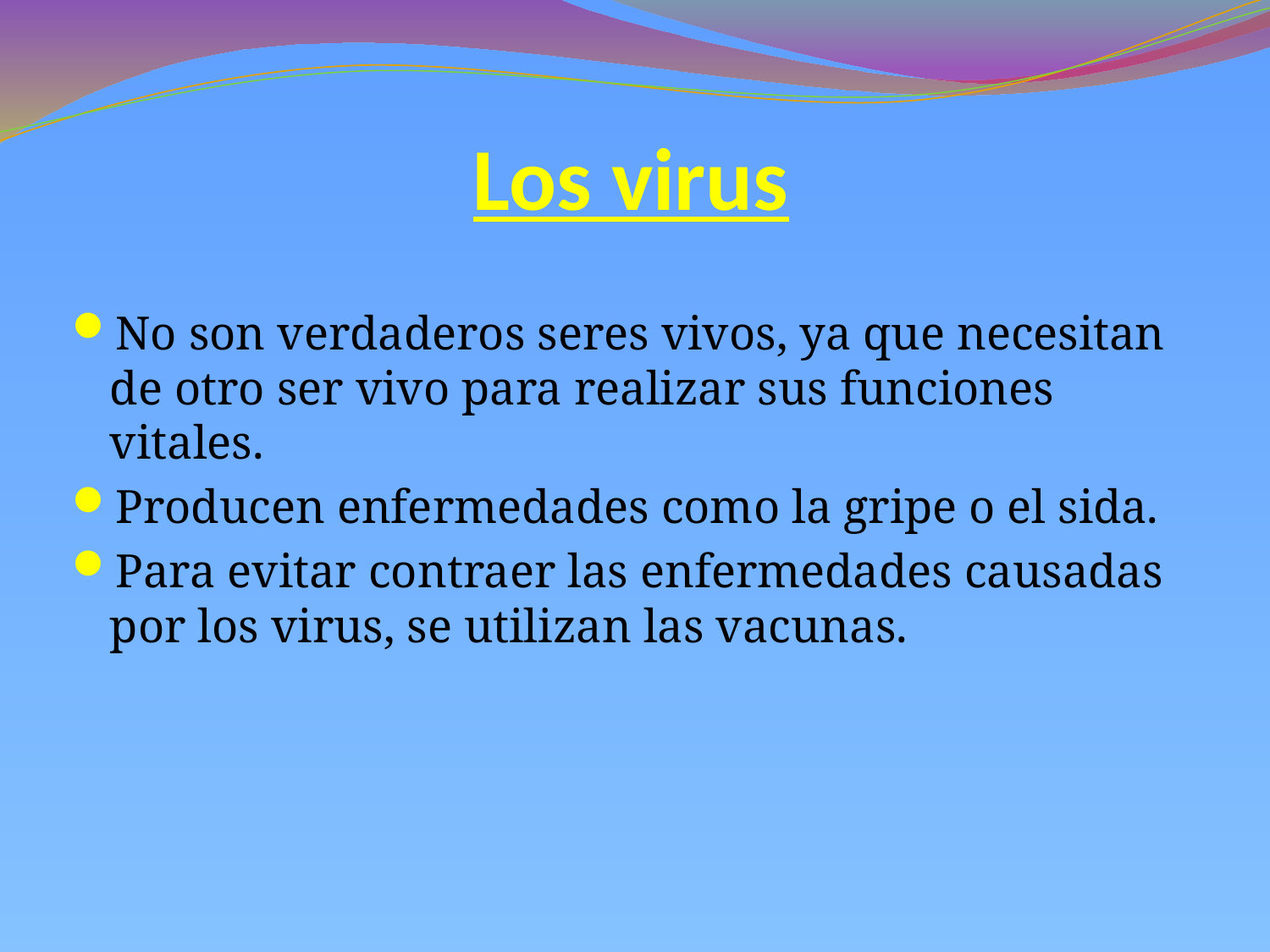

# Los virus
No son verdaderos seres vivos, ya que necesitan de otro ser vivo para realizar sus funciones vitales.
Producen enfermedades como la gripe o el sida.
Para evitar contraer las enfermedades causadas por los virus, se utilizan las vacunas.